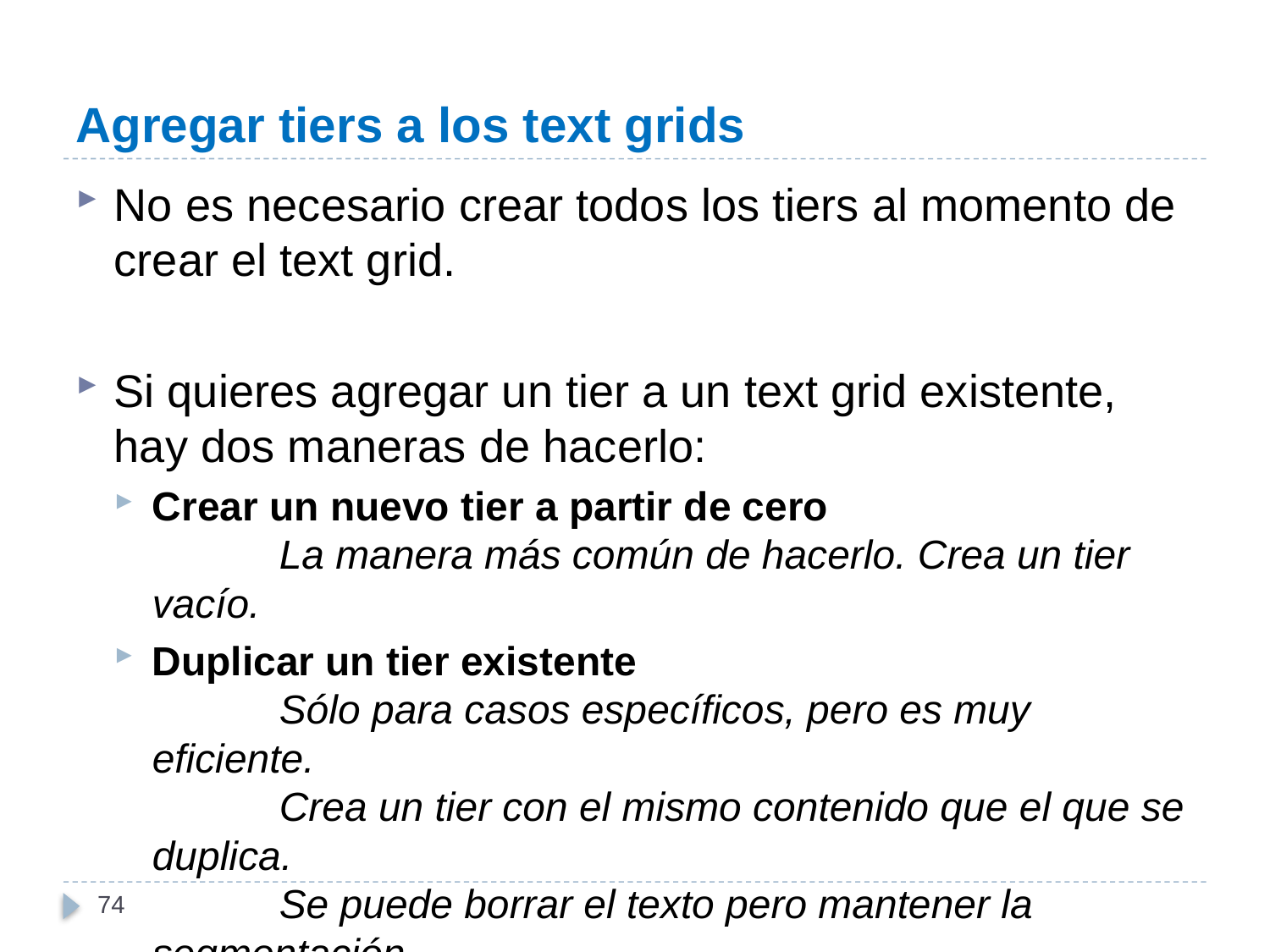

# Agregar tiers a los text grids
No es necesario crear todos los tiers al momento de crear el text grid.

Si quieres agregar un tier a un text grid existente, hay dos maneras de hacerlo:
Crear un nuevo tier a partir de cero
	La manera más común de hacerlo. Crea un tier vacío.
Duplicar un tier existente
	Sólo para casos específicos, pero es muy eficiente.
	Crea un tier con el mismo contenido que el que se duplica.
	Se puede borrar el texto pero mantener la segmentación.
74